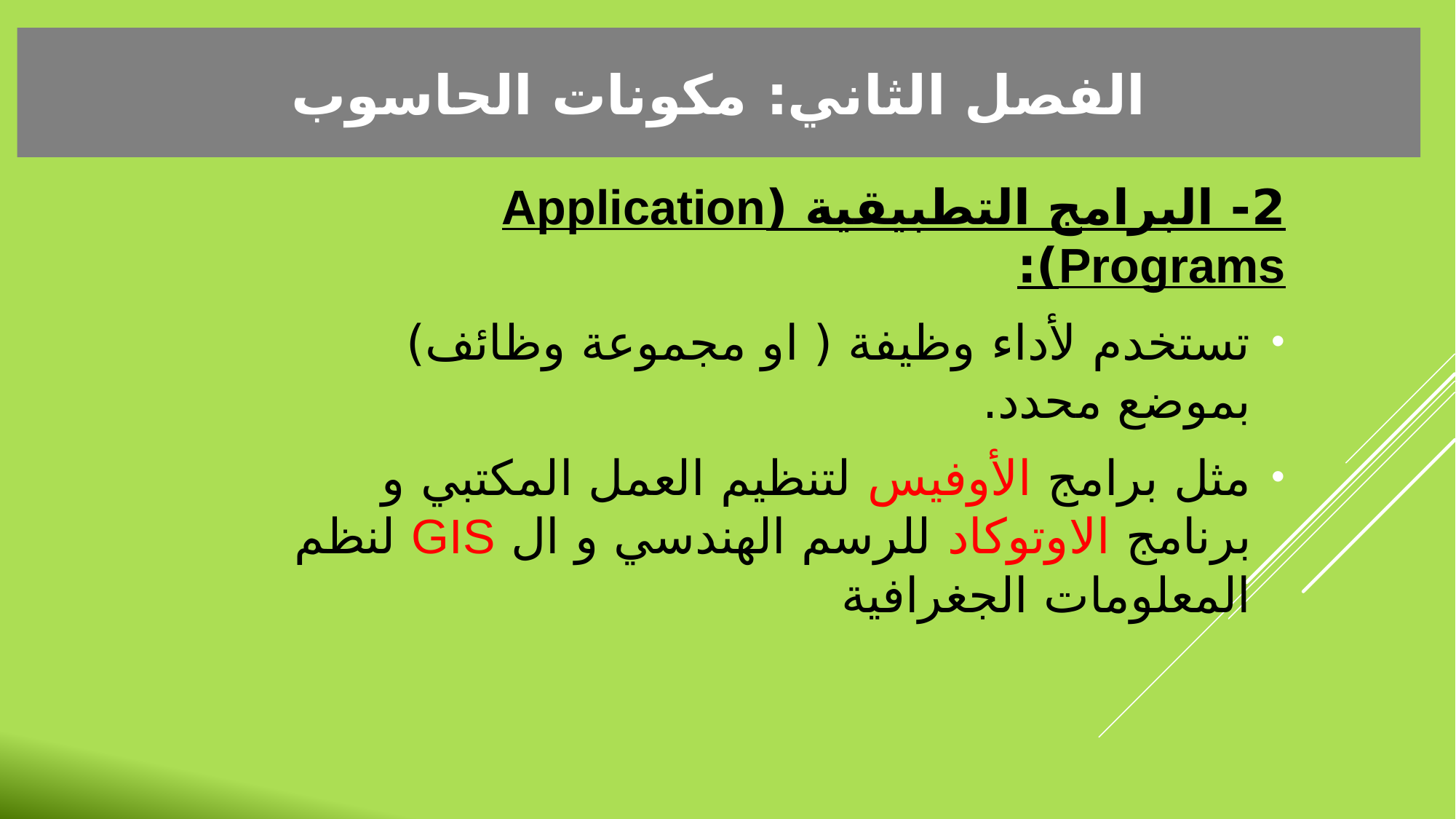

الفصل الثاني: مكونات الحاسوب
2- البرامج التطبيقية (Application Programs):
تستخدم لأداء وظيفة ( او مجموعة وظائف) بموضع محدد.
مثل برامج الأوفيس لتنظيم العمل المكتبي و برنامج الاوتوكاد للرسم الهندسي و ال GIS لنظم المعلومات الجغرافية